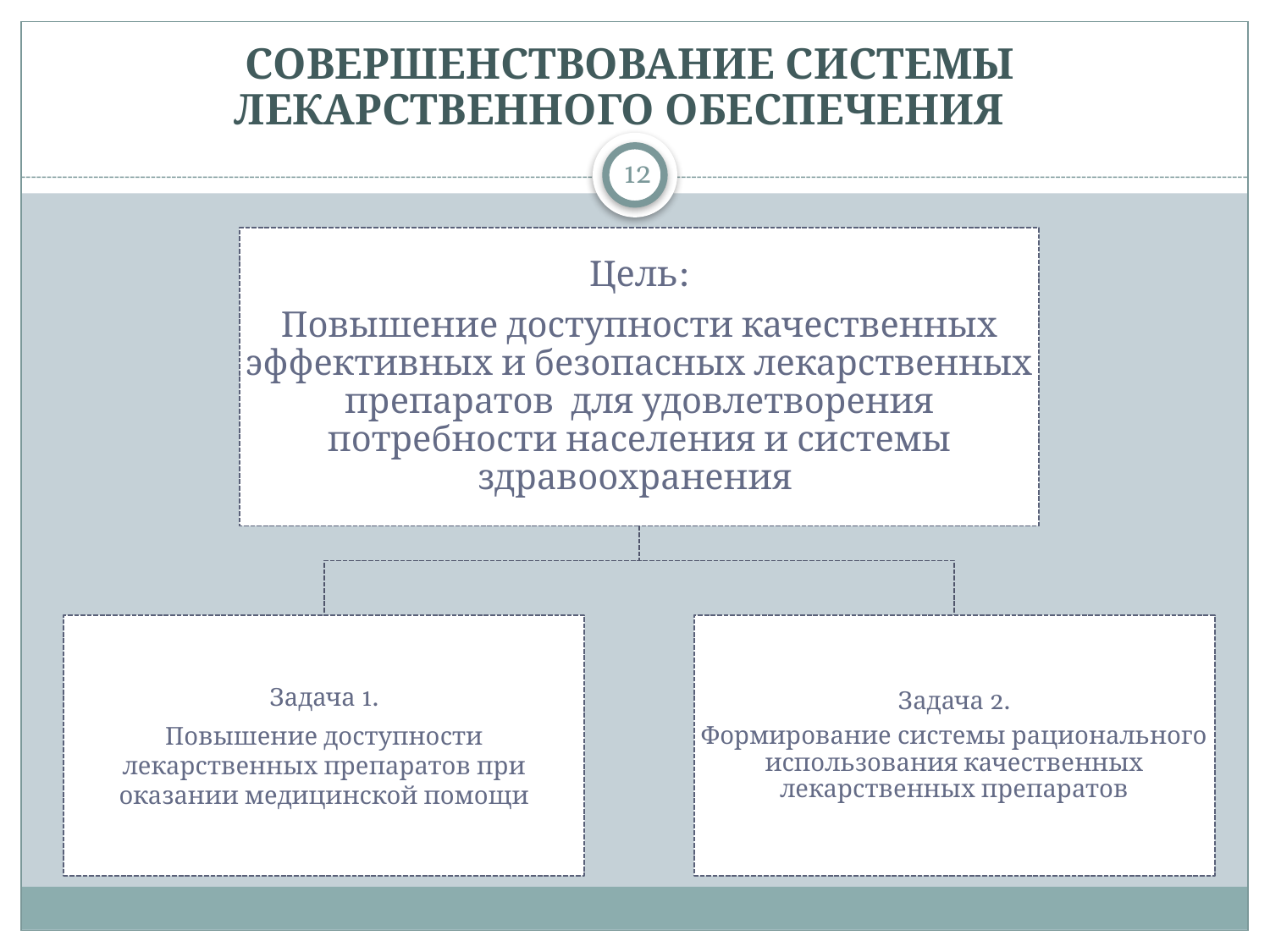

СОВЕРШЕНСТВОВАНИЕ СИСТЕМЫ ЛЕКАРСТВЕННОГО ОБЕСПЕЧЕНИЯ
12
Цель:
Повышение доступности качественных эффективных и безопасных лекарственных препаратов  для удовлетворения потребности населения и системы здравоохранения
Задача 1.
Повышение доступности лекарственных препаратов при оказании медицинской помощи
Задача 2.
Формирование системы рационального использования качественных лекарственных препаратов